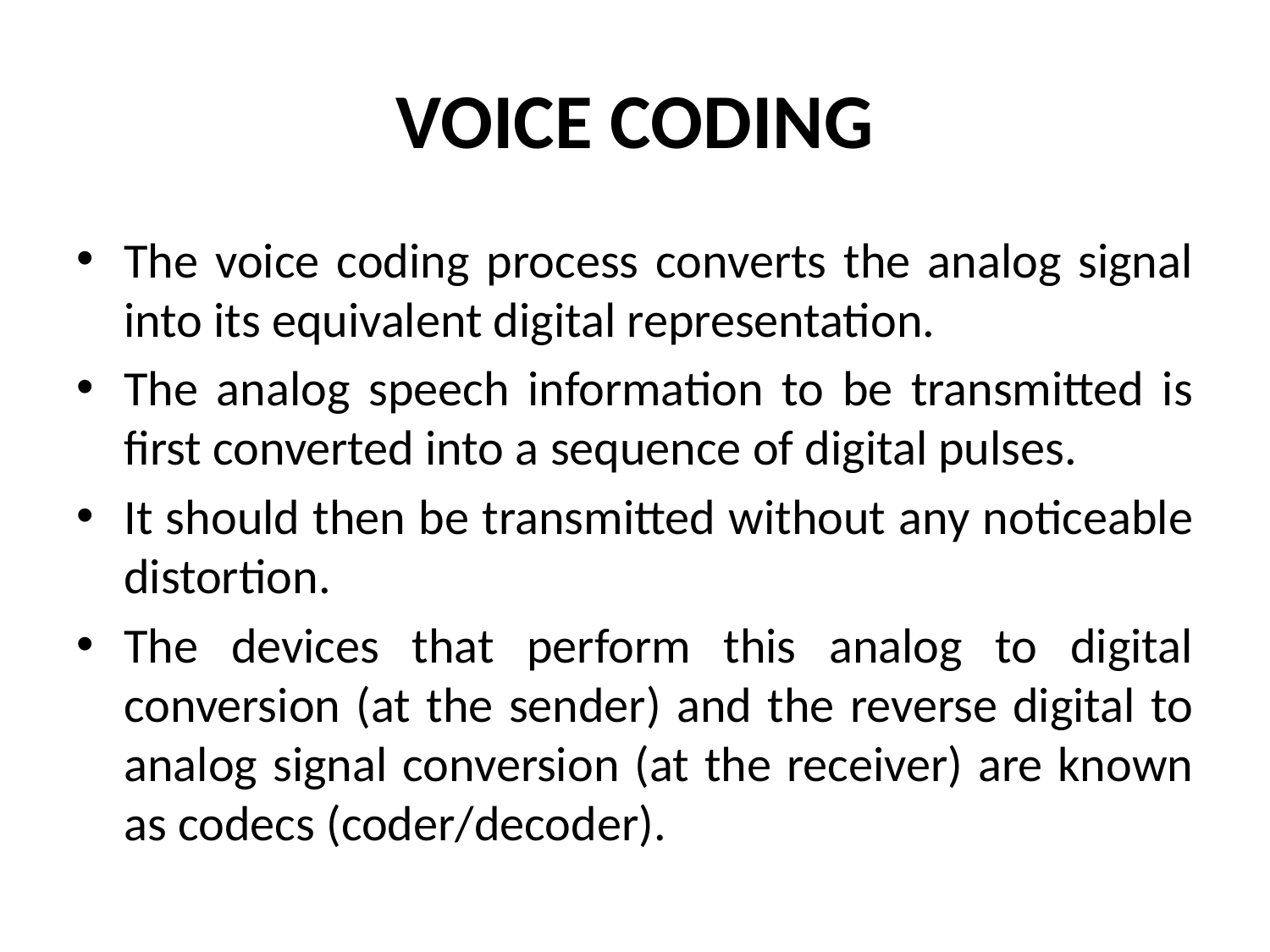

# VOICE CODING
The voice coding process converts the analog signal into its equivalent digital representation.
The analog speech information to be transmitted is first converted into a sequence of digital pulses.
It should then be transmitted without any noticeable distortion.
The devices that perform this analog to digital conversion (at the sender) and the reverse digital to analog signal conversion (at the receiver) are known as codecs (coder/decoder).